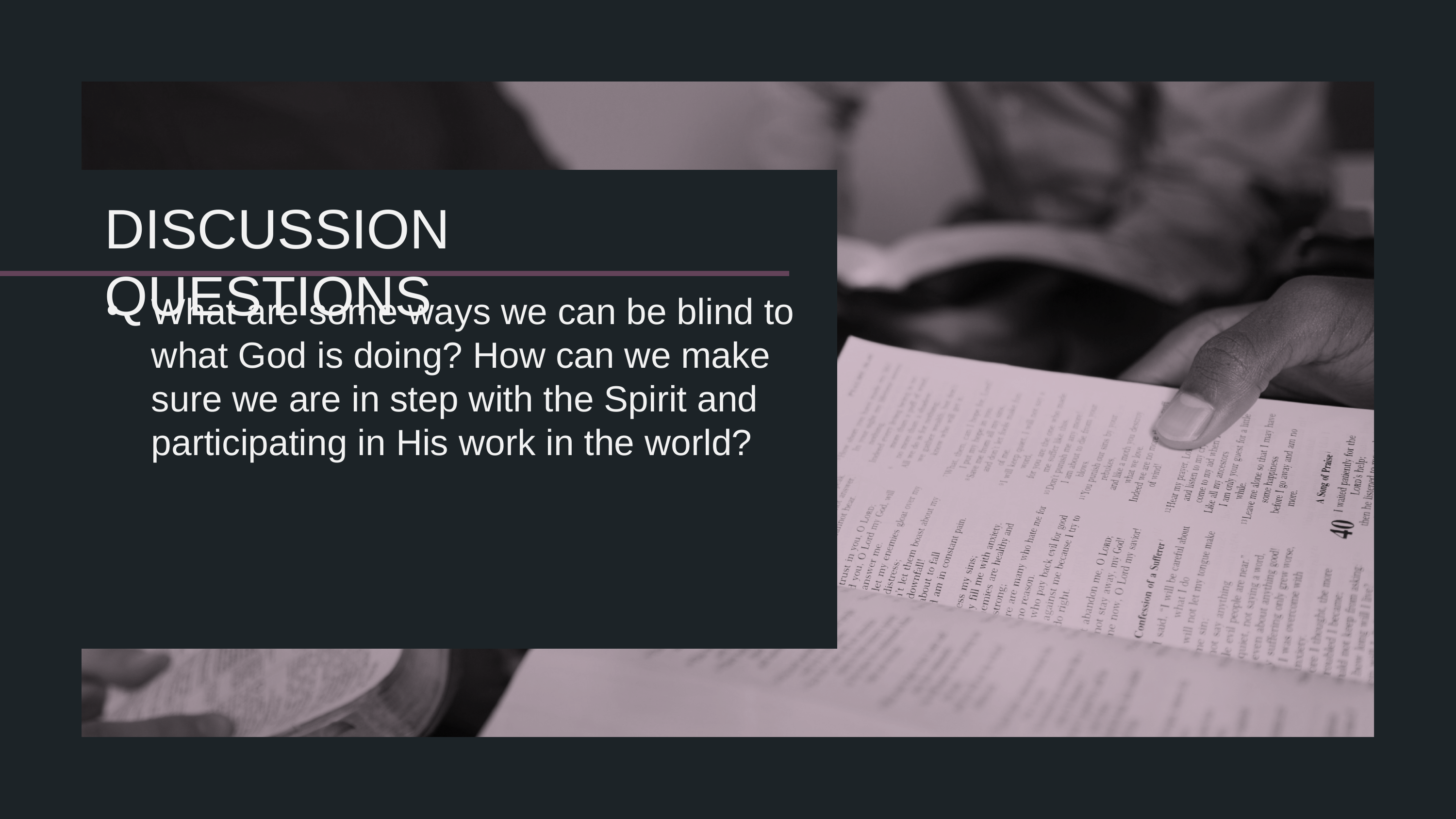

What are some ways we can be blind to what God is doing? How can we make sure we are in step with the Spirit and participating in His work in the world?